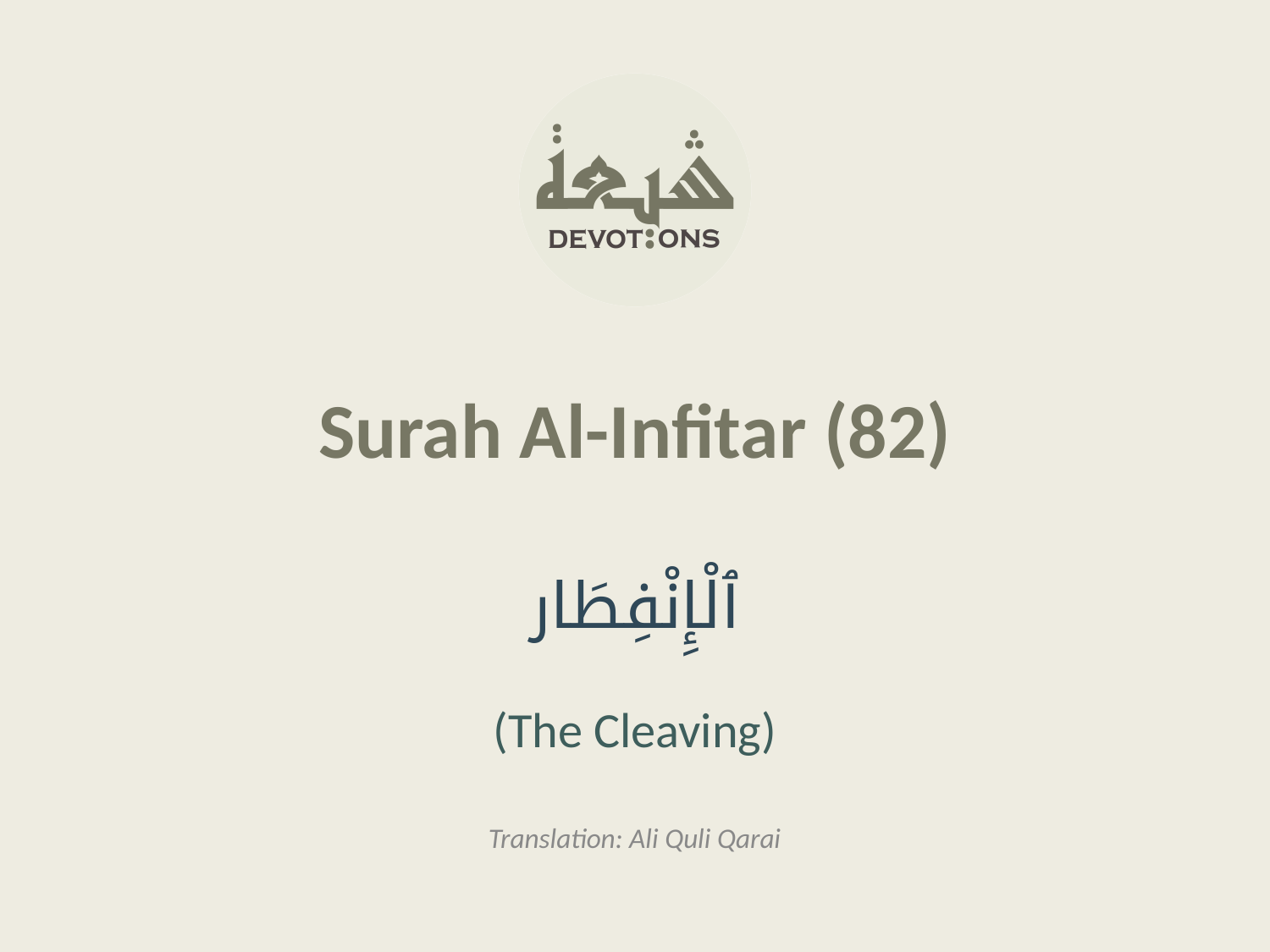

Surah Al-Infitar (82)
ٱلْإِنْفِطَار
(The Cleaving)
Translation: Ali Quli Qarai